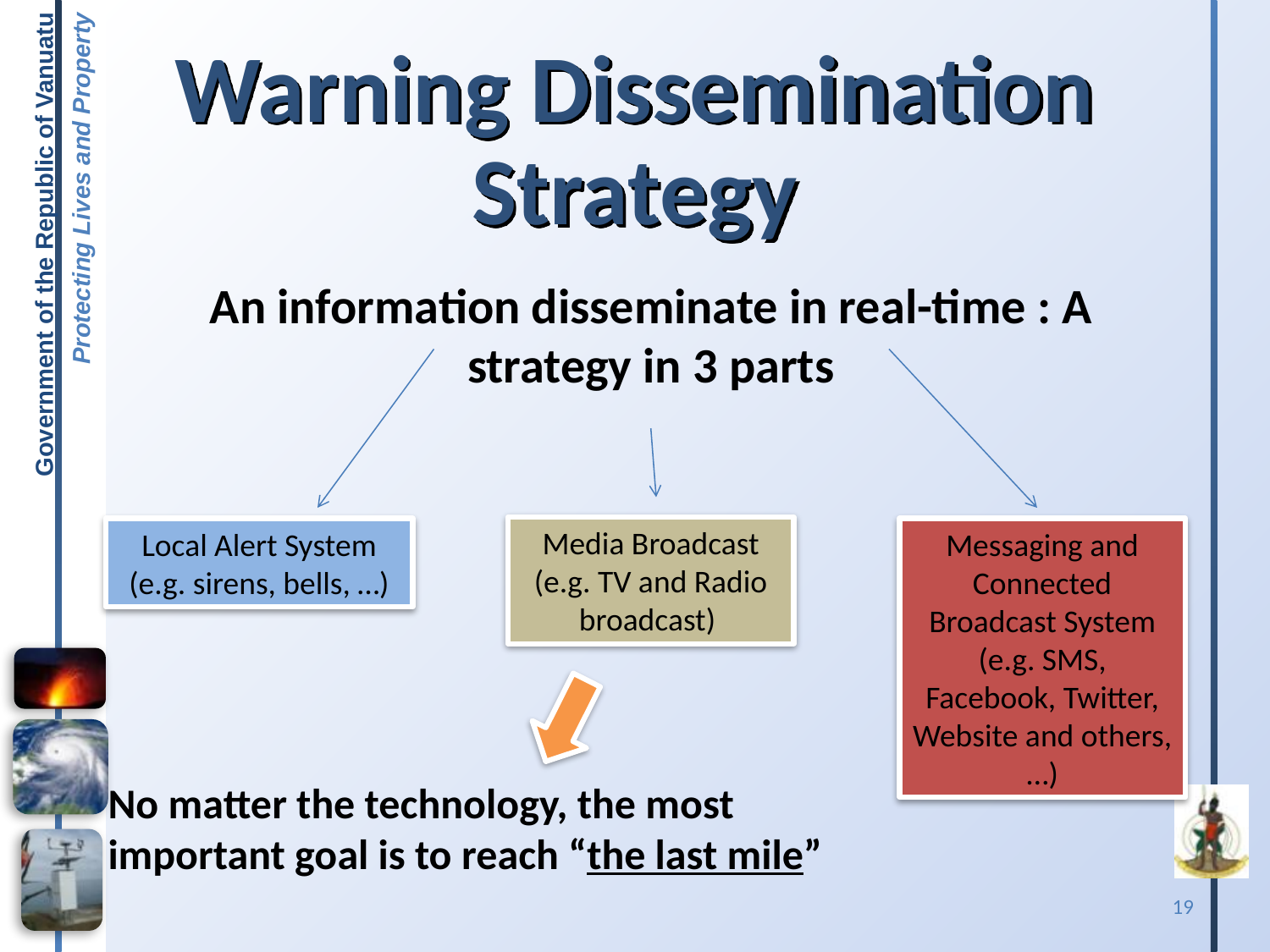

# Warning Dissemination Strategy
An information disseminate in real-time : A strategy in 3 parts
Media Broadcast
(e.g. TV and Radio broadcast)
Local Alert System (e.g. sirens, bells, …)
Messaging and Connected Broadcast System
(e.g. SMS, Facebook, Twitter, Website and others, …)

No matter the technology, the most important goal is to reach “the last mile”
19